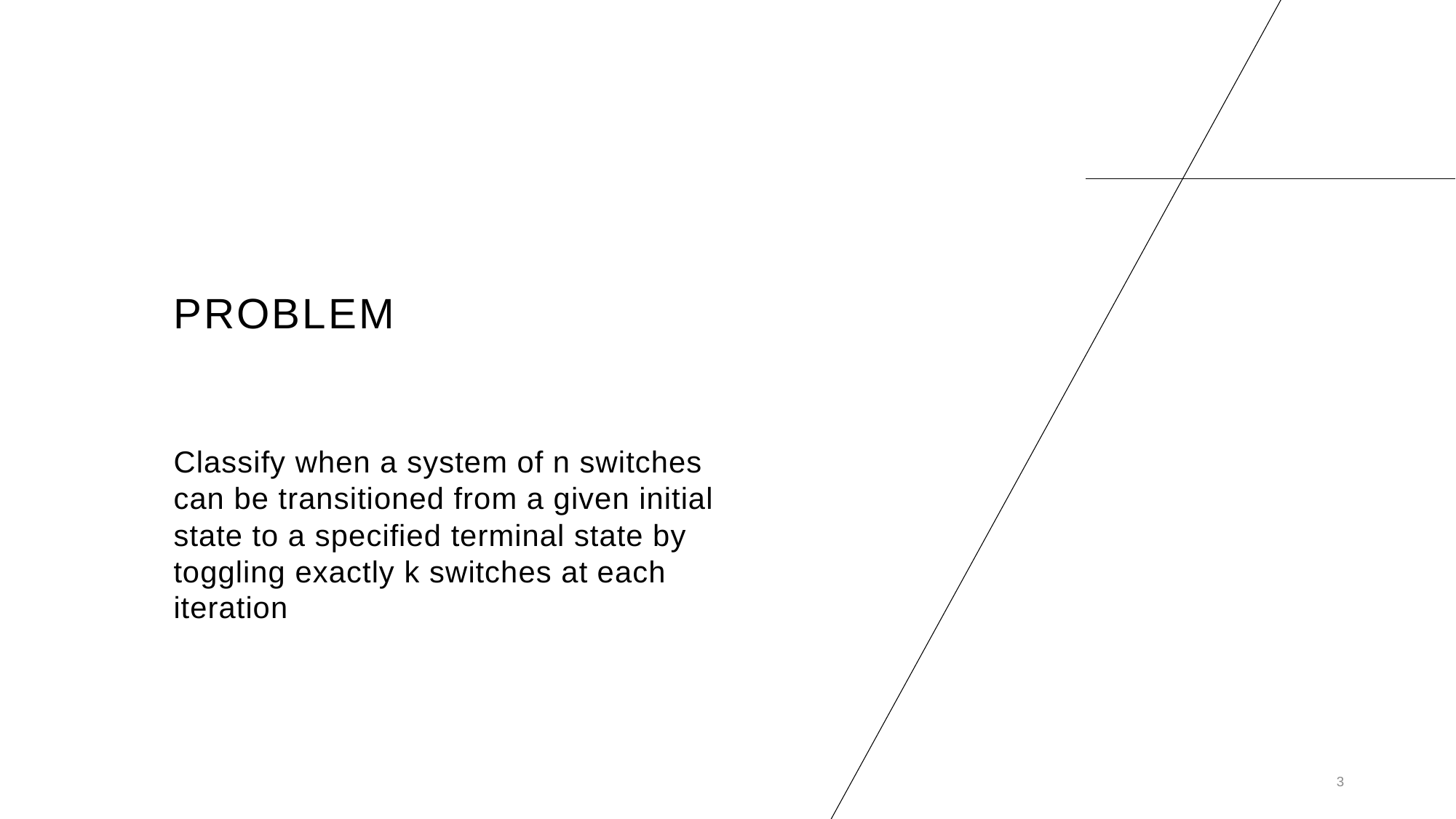

# Problem
Classify when a system of n switches can be transitioned from a given initial state to a specified terminal state by toggling exactly k switches at each iteration
3